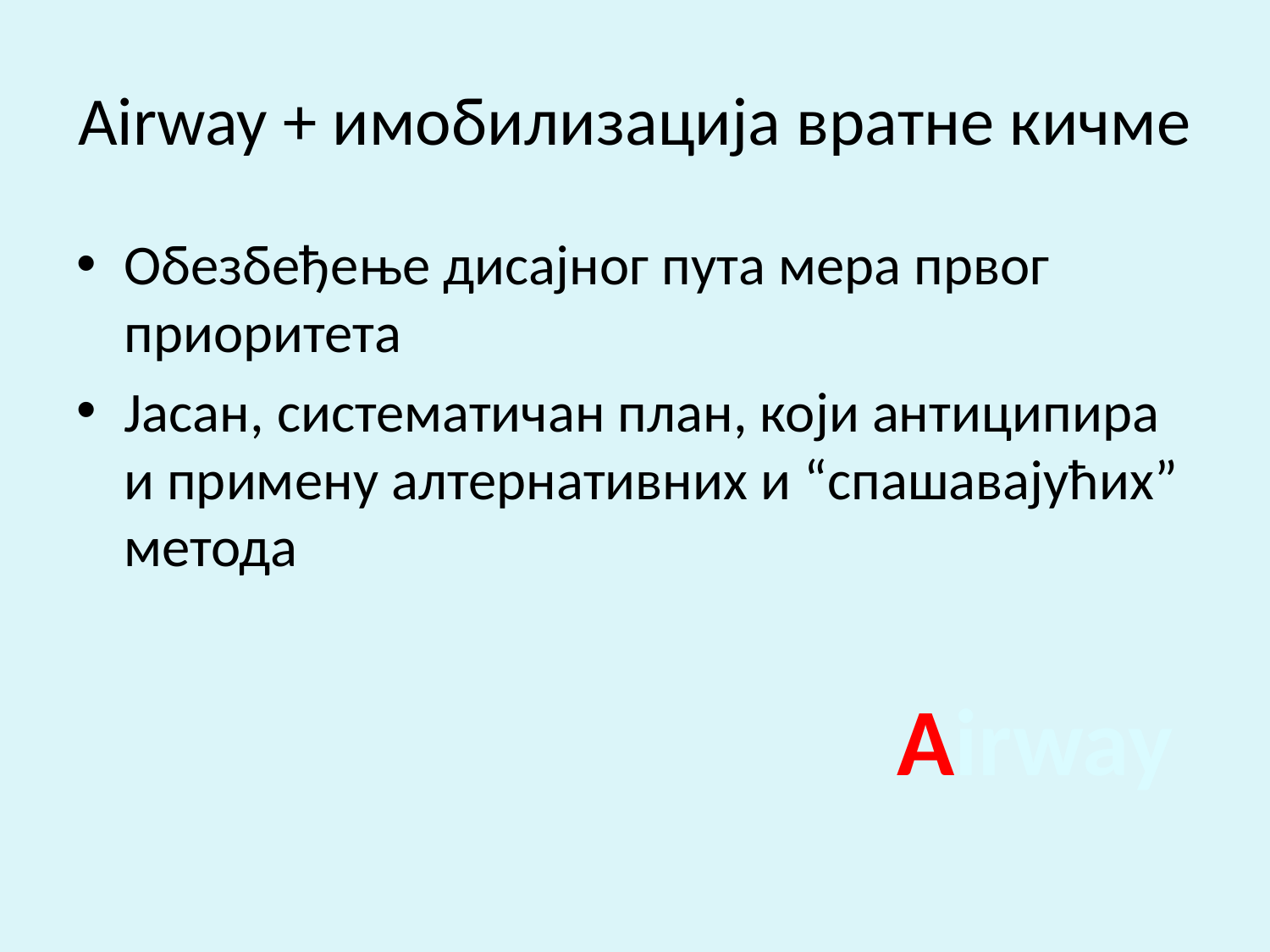

# Airway + имобилизација вратне кичме
Обезбеђење дисајног пута мера првог приоритета
Јасан, систематичан план, који антиципира и примену алтернативних и “спашавајућих” метода
Airway